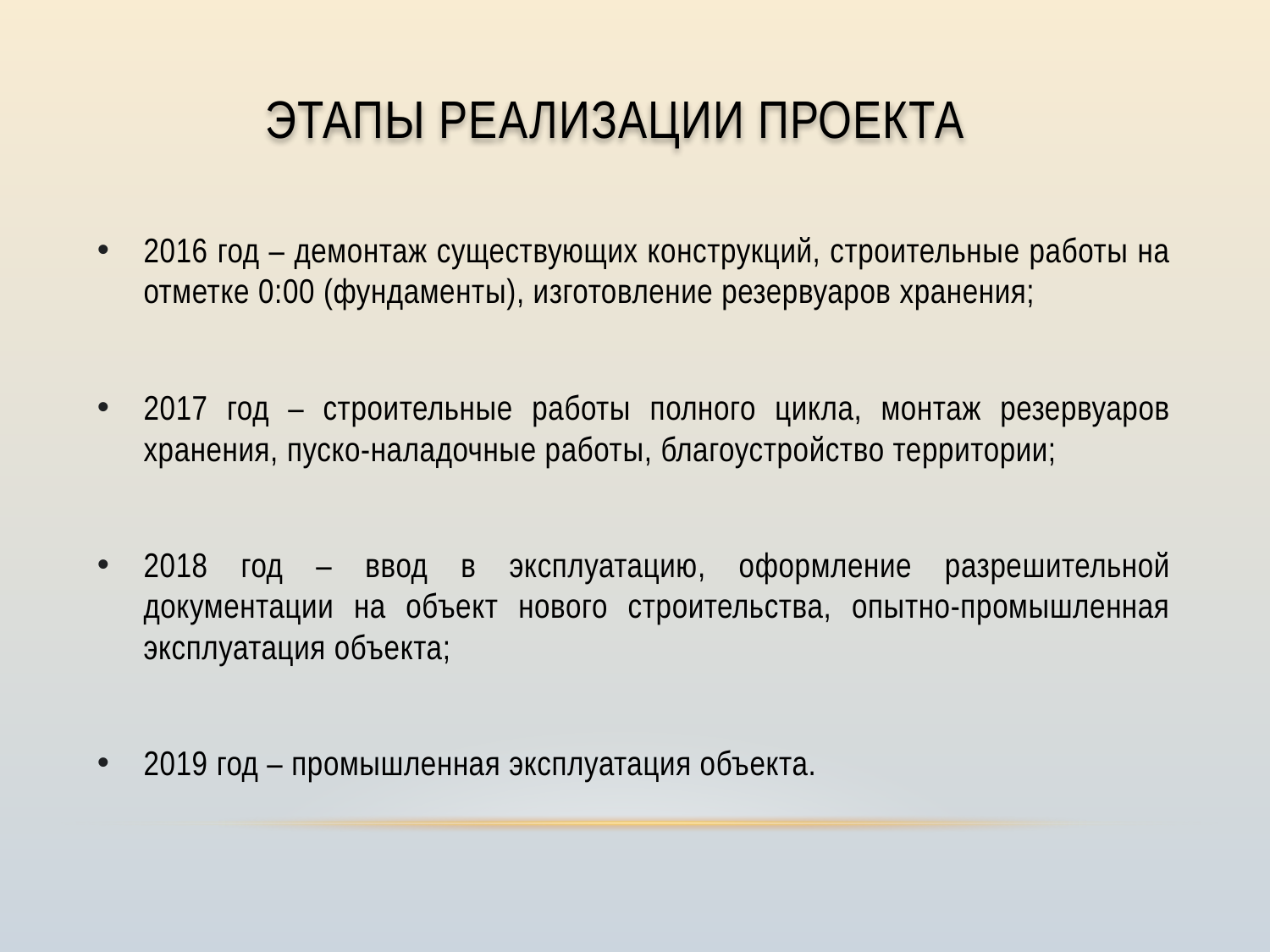

# Этапы реализации проекта
2016 год – демонтаж существующих конструкций, строительные работы на отметке 0:00 (фундаменты), изготовление резервуаров хранения;

2017 год – строительные работы полного цикла, монтаж резервуаров хранения, пуско-наладочные работы, благоустройство территории;

2018 год – ввод в эксплуатацию, оформление разрешительной документации на объект нового строительства, опытно-промышленная эксплуатация объекта;

2019 год – промышленная эксплуатация объекта.